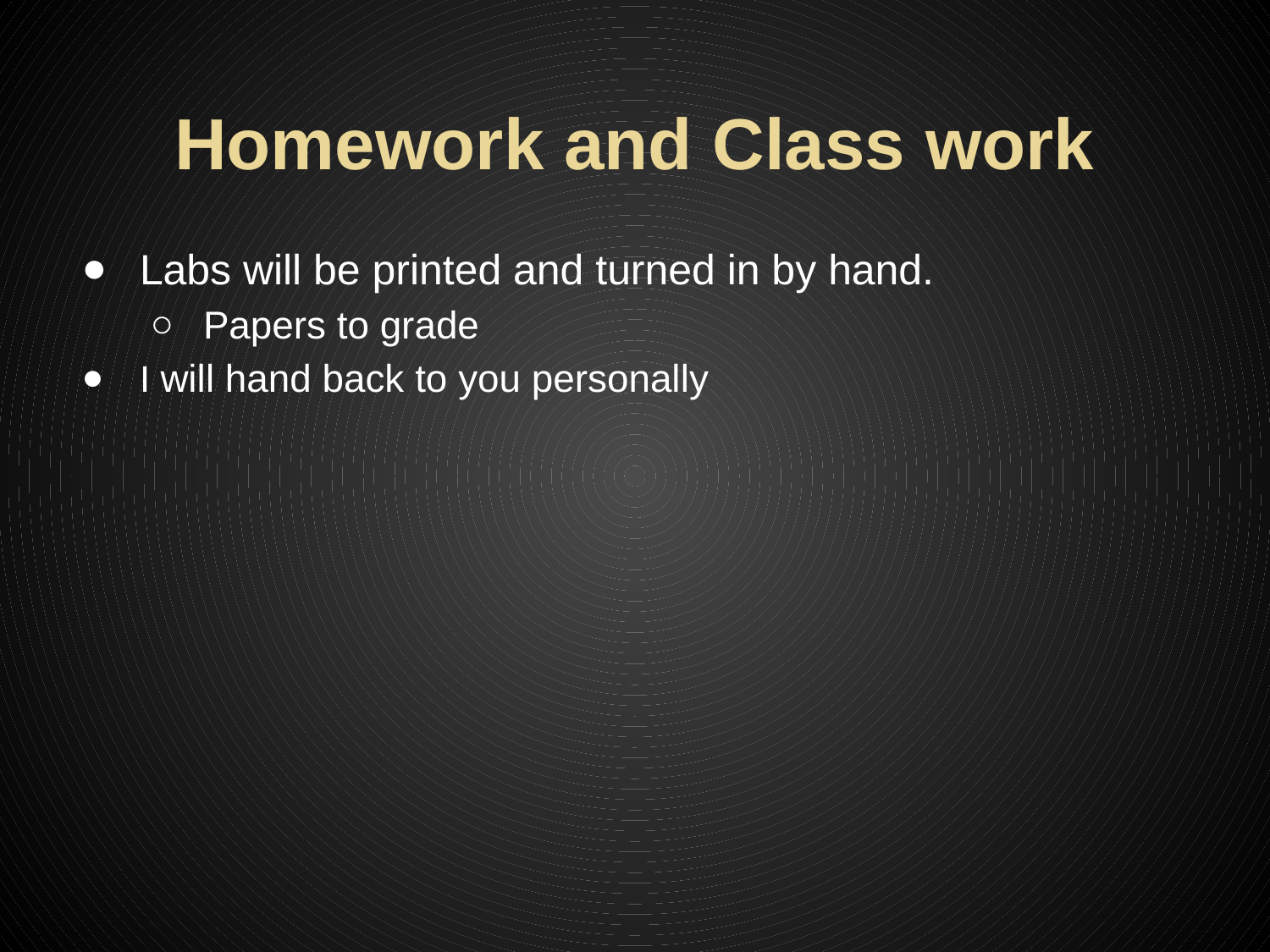

# Homework and Class work
Labs will be printed and turned in by hand.
Papers to grade
I will hand back to you personally